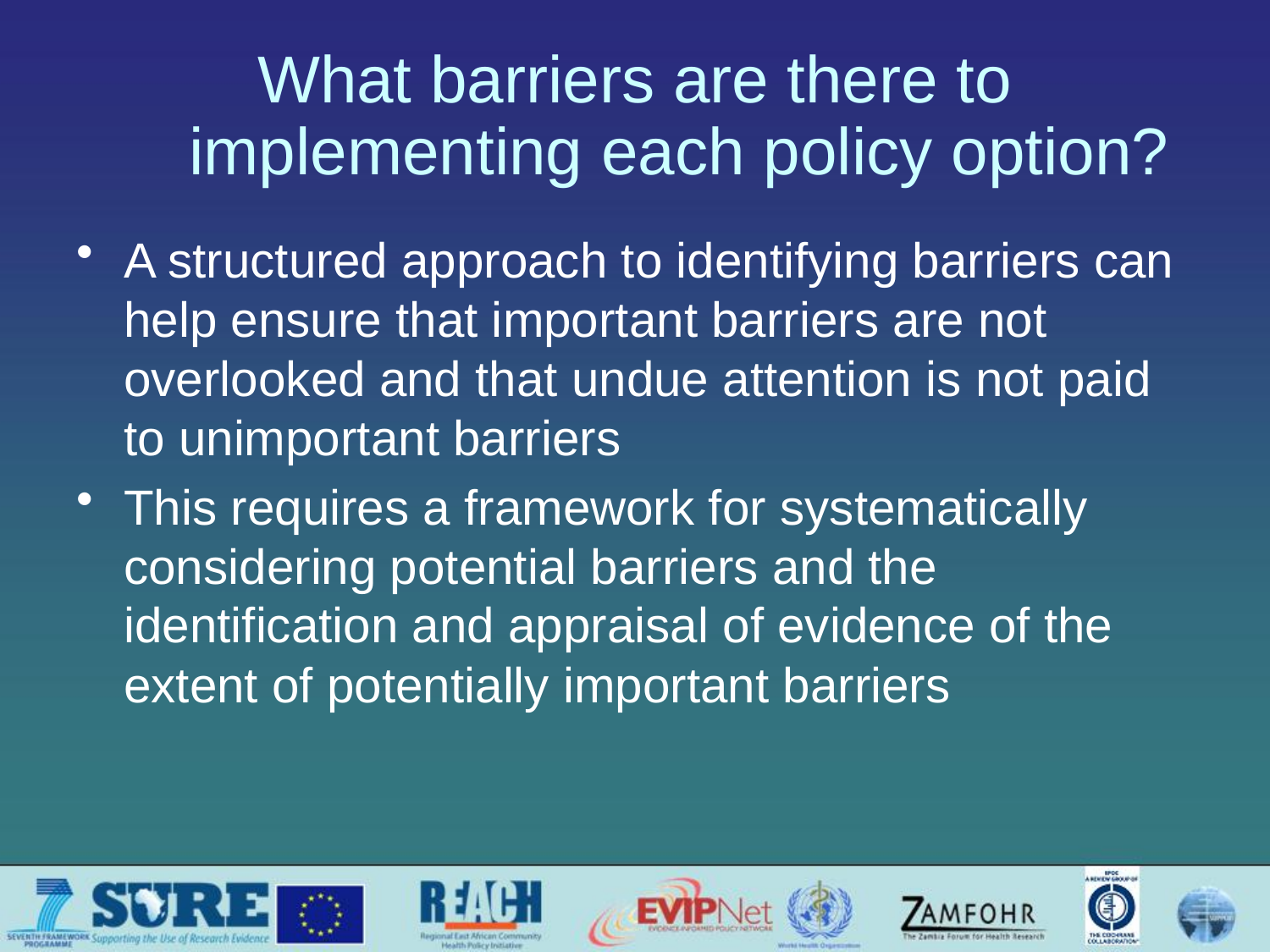

# What barriers are there to implementing each policy option?
A structured approach to identifying barriers can help ensure that important barriers are not overlooked and that undue attention is not paid to unimportant barriers
This requires a framework for systematically considering potential barriers and the identification and appraisal of evidence of the extent of potentially important barriers